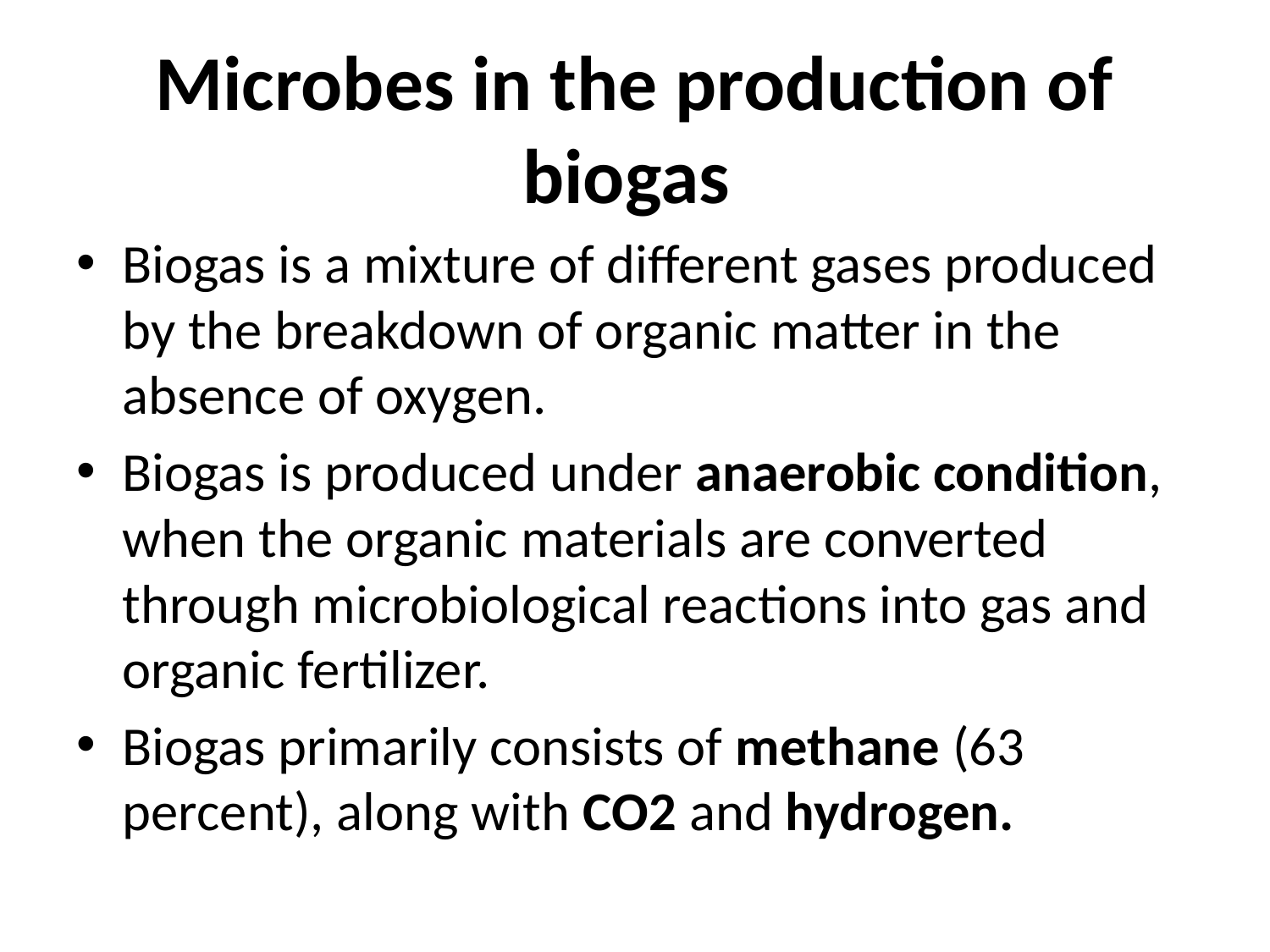

# Microbes in the production of biogas
Biogas is a mixture of different gases produced by the breakdown of organic matter in the absence of oxygen.
Biogas is produced under anaerobic condition, when the organic materials are converted through microbiological reactions into gas and organic fertilizer.
Biogas primarily consists of methane (63 percent), along with CO2 and hydrogen.